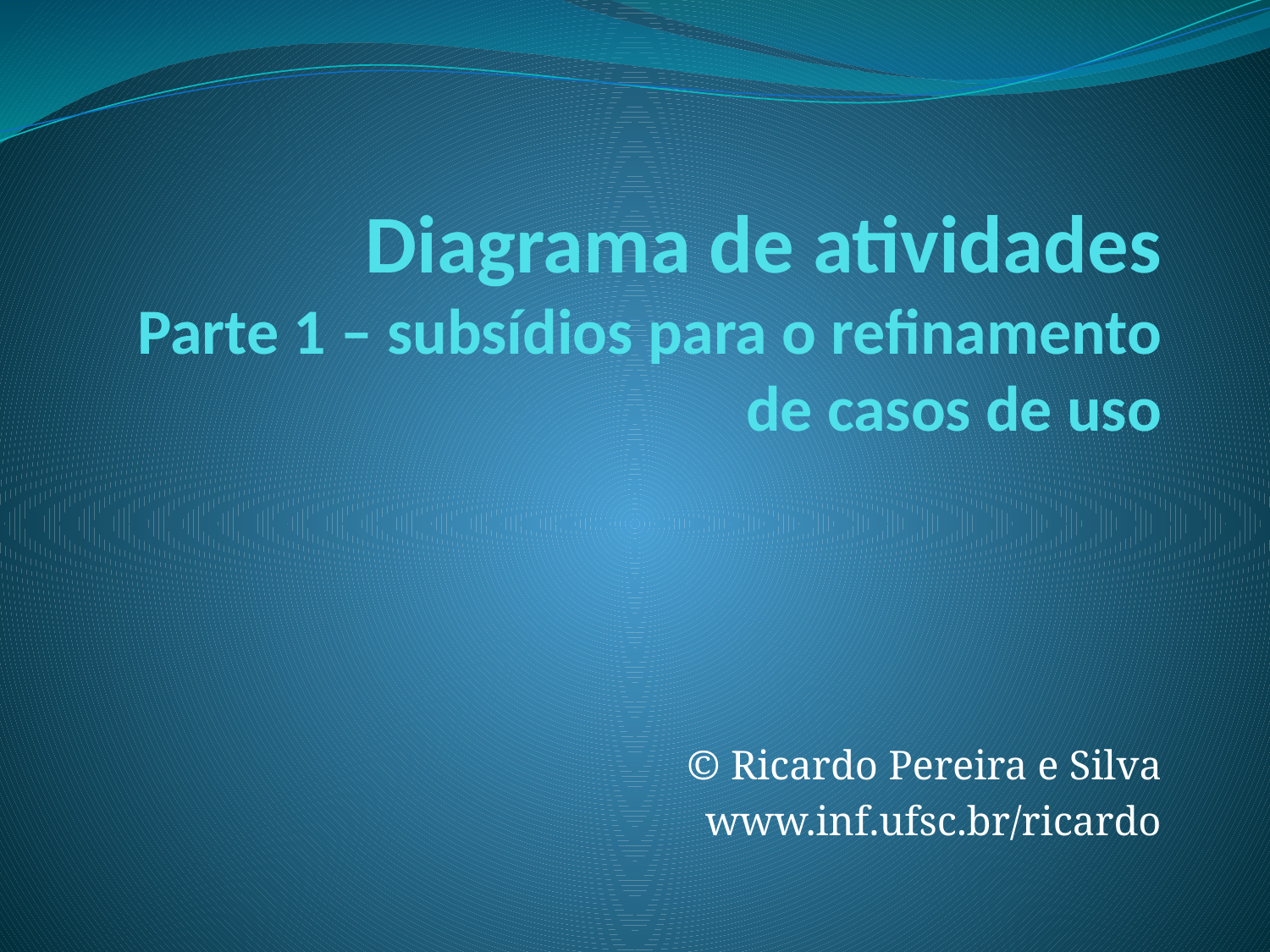

# Diagrama de atividades Parte 1 – subsídios para o refinamento de casos de uso
© Ricardo Pereira e Silva
www.inf.ufsc.br/ricardo